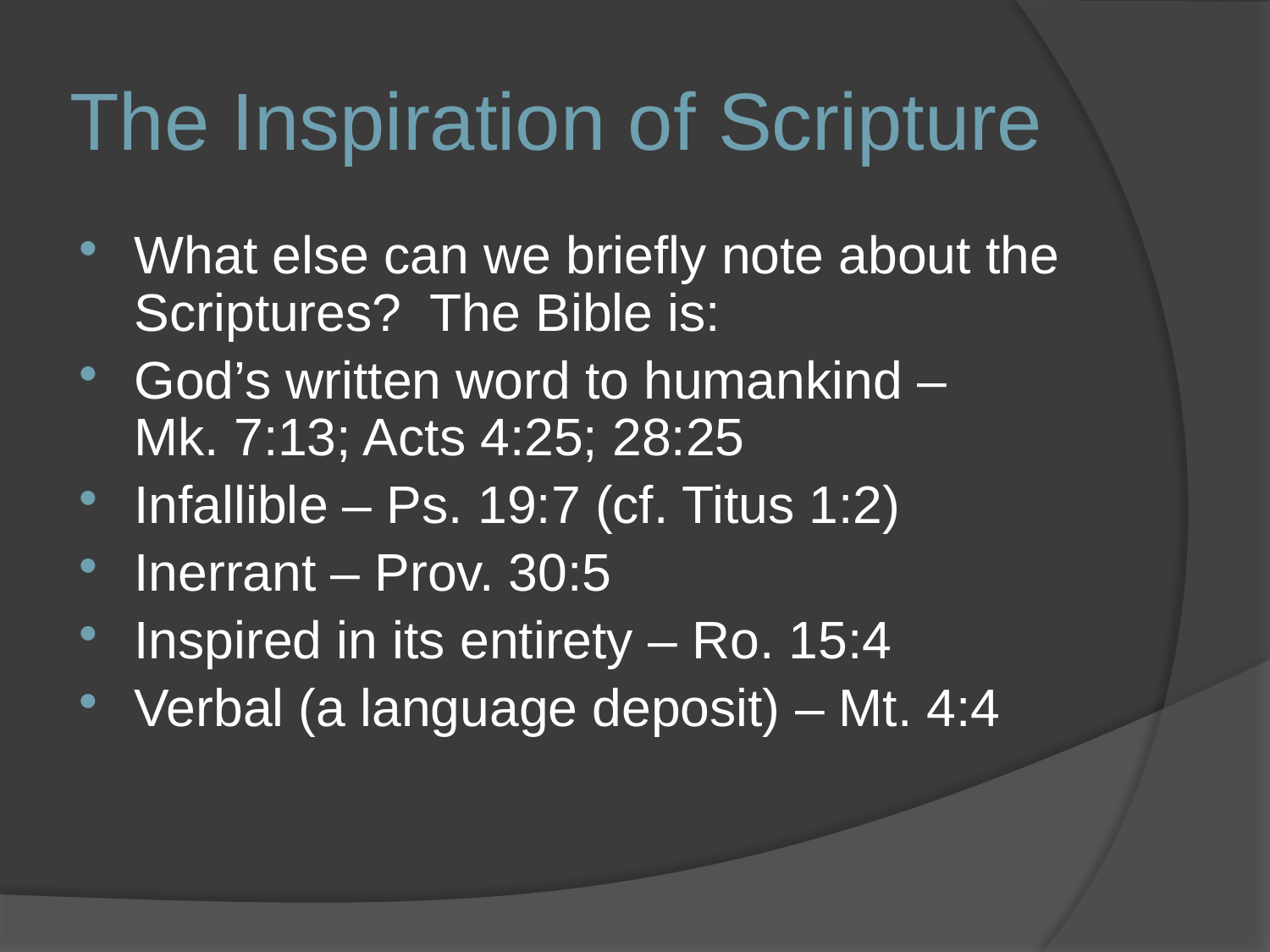

# The Inspiration of Scripture
What else can we briefly note about the Scriptures?  The Bible is:
God’s written word to humankind –
Mk. 7:13; Acts 4:25; 28:25
Infallible – Ps. 19:7 (cf. Titus 1:2)
Inerrant – Prov. 30:5
Inspired in its entirety – Ro. 15:4
Verbal (a language deposit) – Mt. 4:4